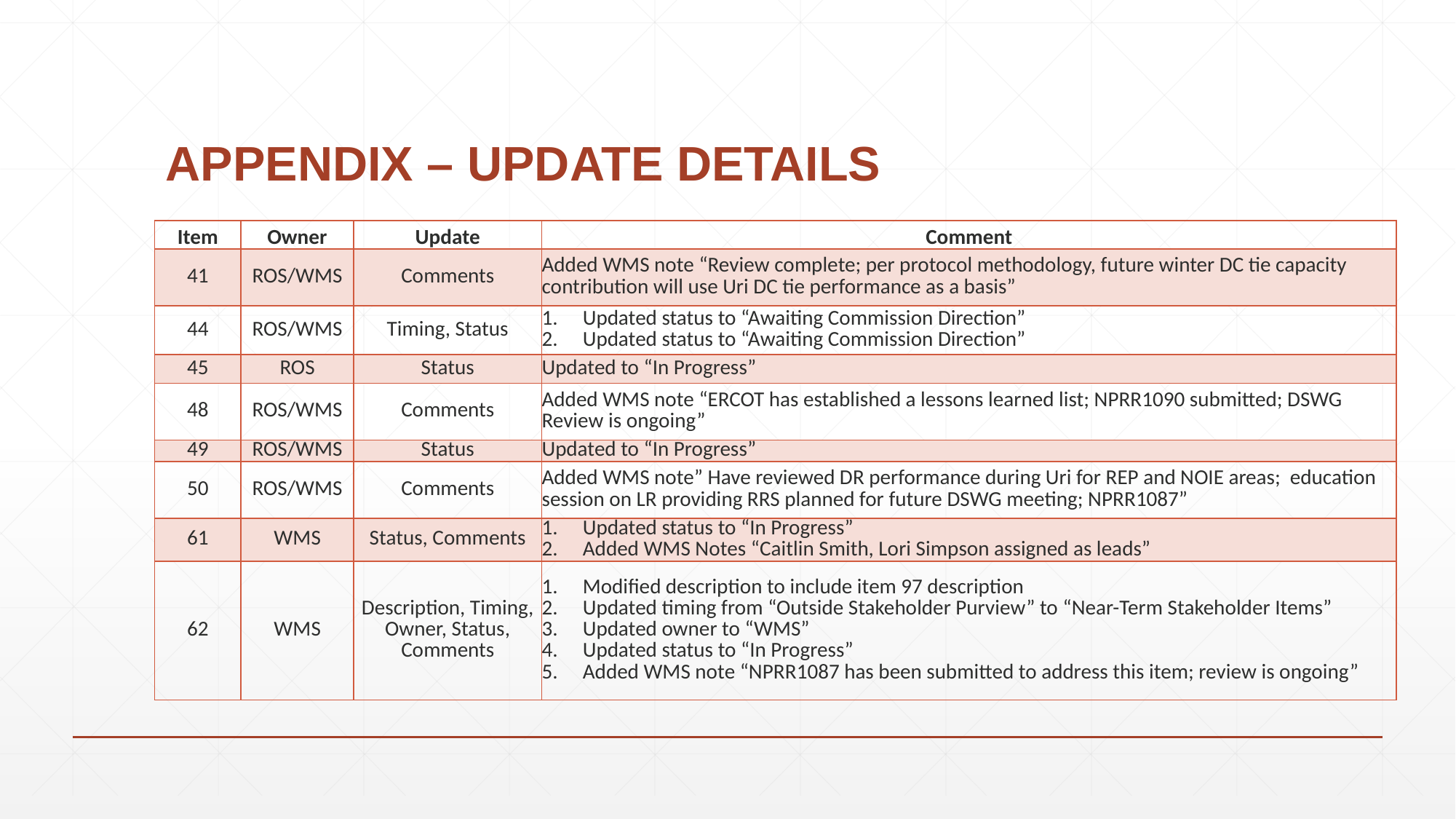

# APPENDIX – UPDATE DETAILS
| Item | Owner | Update | Comment |
| --- | --- | --- | --- |
| 41 | ROS/WMS | Comments | Added WMS note “Review complete; per protocol methodology, future winter DC tie capacity contribution will use Uri DC tie performance as a basis” |
| 44 | ROS/WMS | Timing, Status | Updated status to “Awaiting Commission Direction” Updated status to “Awaiting Commission Direction” |
| 45 | ROS | Status | Updated to “In Progress” |
| 48 | ROS/WMS | Comments | Added WMS note “ERCOT has established a lessons learned list; NPRR1090 submitted; DSWG Review is ongoing” |
| 49 | ROS/WMS | Status | Updated to “In Progress” |
| 50 | ROS/WMS | Comments | Added WMS note” Have reviewed DR performance during Uri for REP and NOIE areas; education session on LR providing RRS planned for future DSWG meeting; NPRR1087” |
| 61 | WMS | Status, Comments | Updated status to “In Progress” Added WMS Notes “Caitlin Smith, Lori Simpson assigned as leads” |
| 62 | WMS | Description, Timing, Owner, Status, Comments | Modified description to include item 97 description Updated timing from “Outside Stakeholder Purview” to “Near-Term Stakeholder Items” Updated owner to “WMS” Updated status to “In Progress” Added WMS note “NPRR1087 has been submitted to address this item; review is ongoing” |